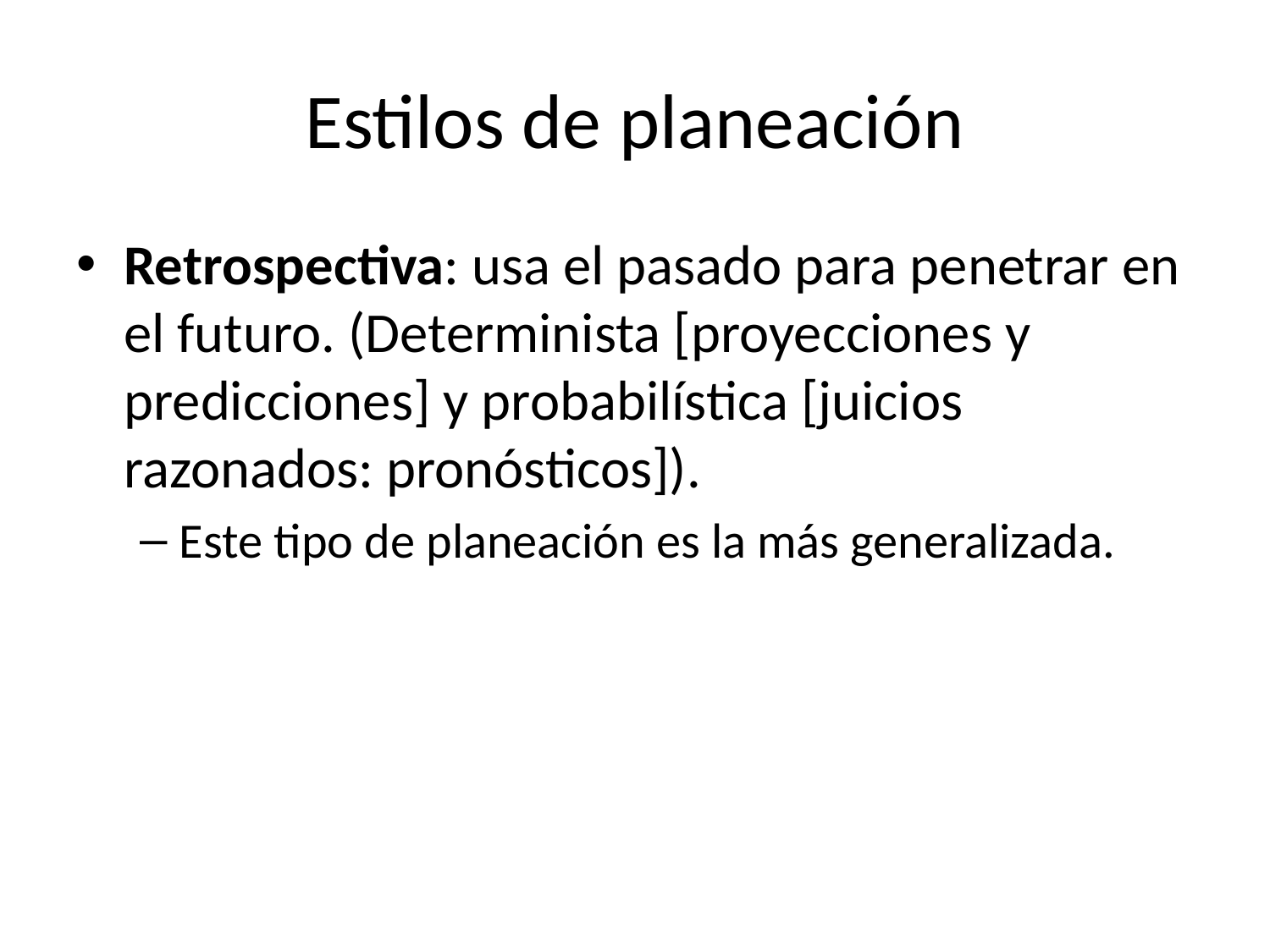

# Estilos de planeación
Retrospectiva: usa el pasado para penetrar en el futuro. (Determinista [proyecciones y predicciones] y probabilística [juicios razonados: pronósticos]).
Este tipo de planeación es la más generalizada.